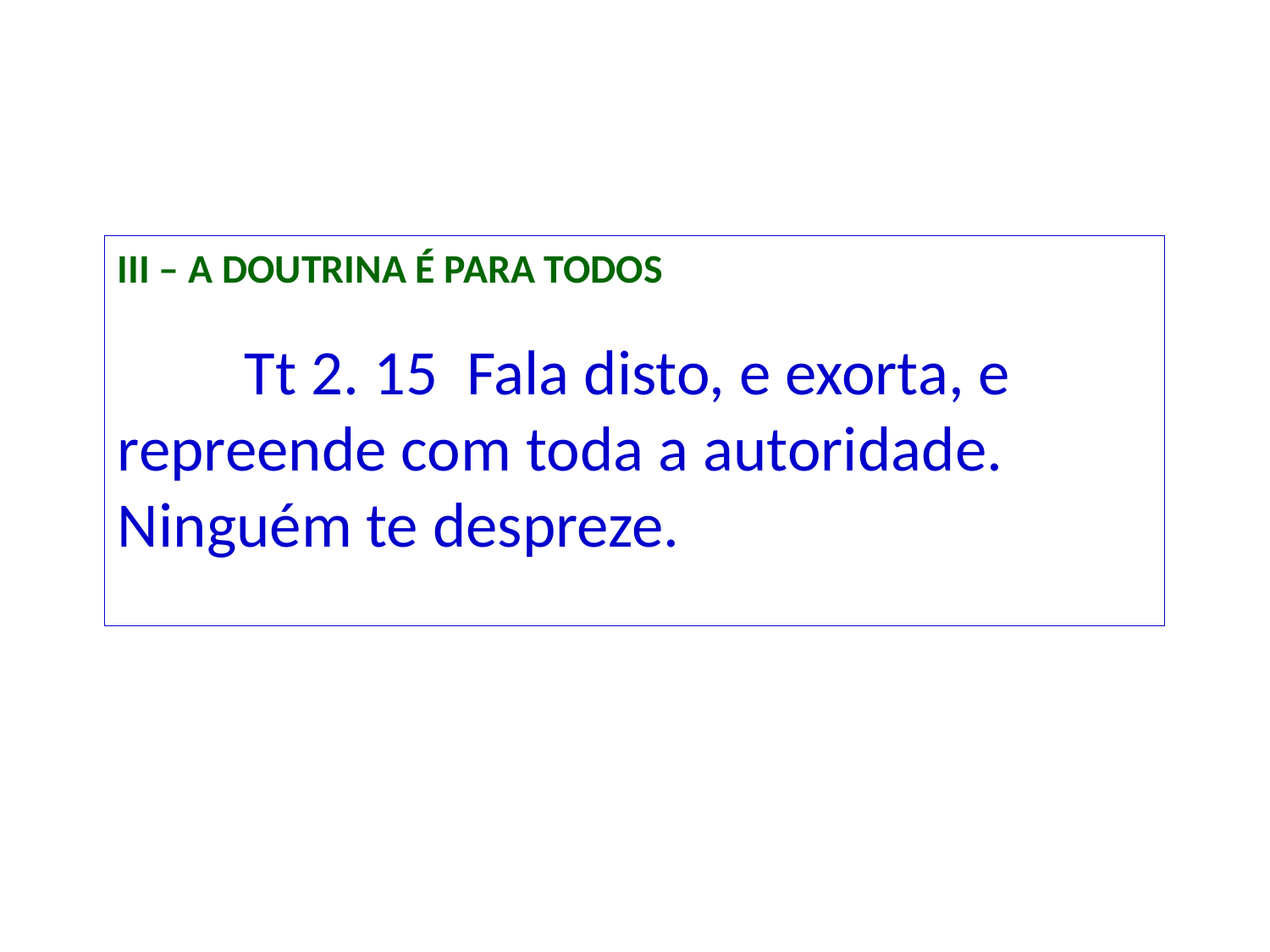

III – A DOUTRINA É PARA TODOS

	Tt 2. 15  Fala disto, e exorta, e repreende com toda a autoridade. Ninguém te despreze.